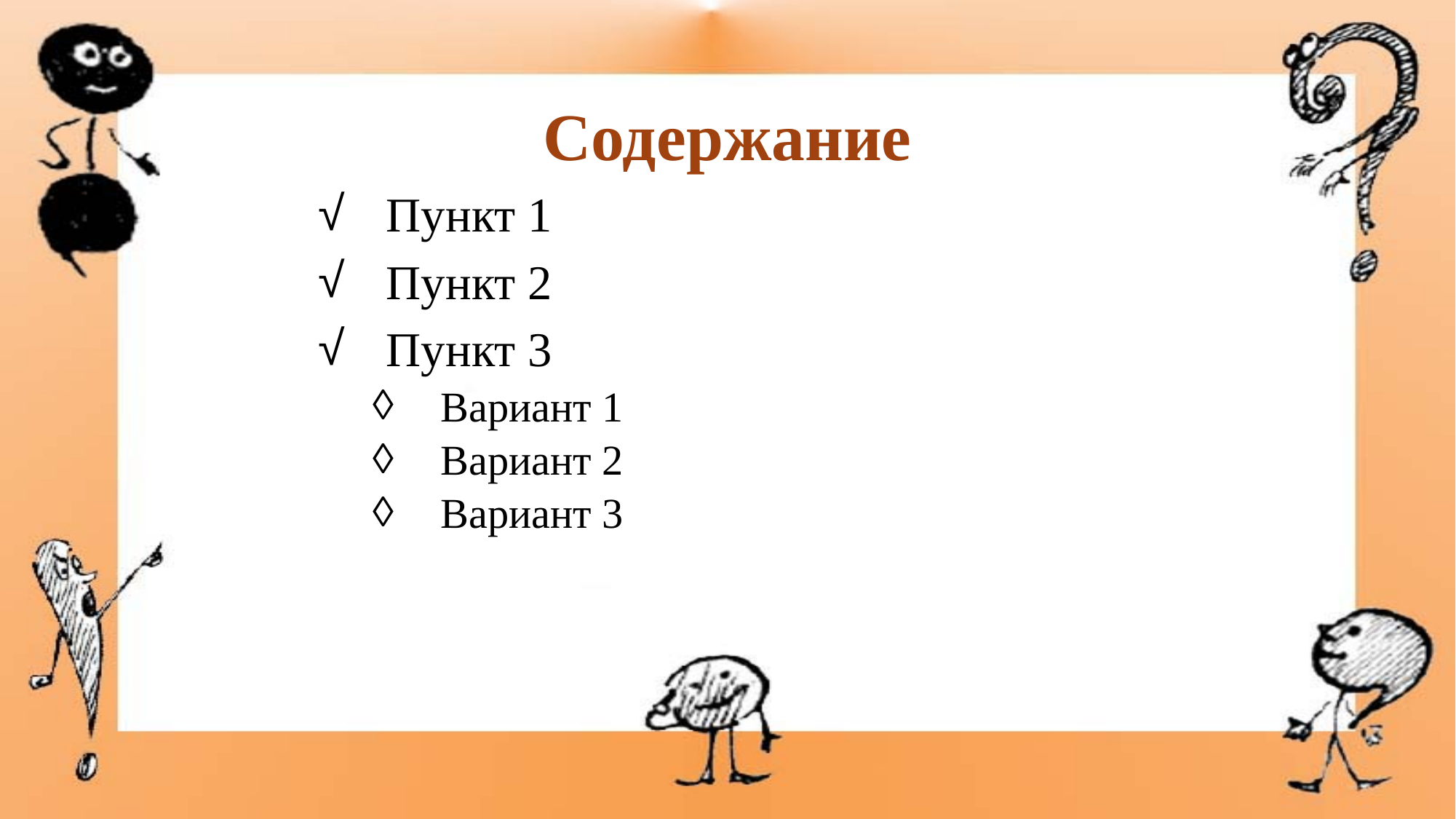

# Содержание
Пункт 1
Пункт 2
Пункт 3
Вариант 1
Вариант 2
Вариант 3